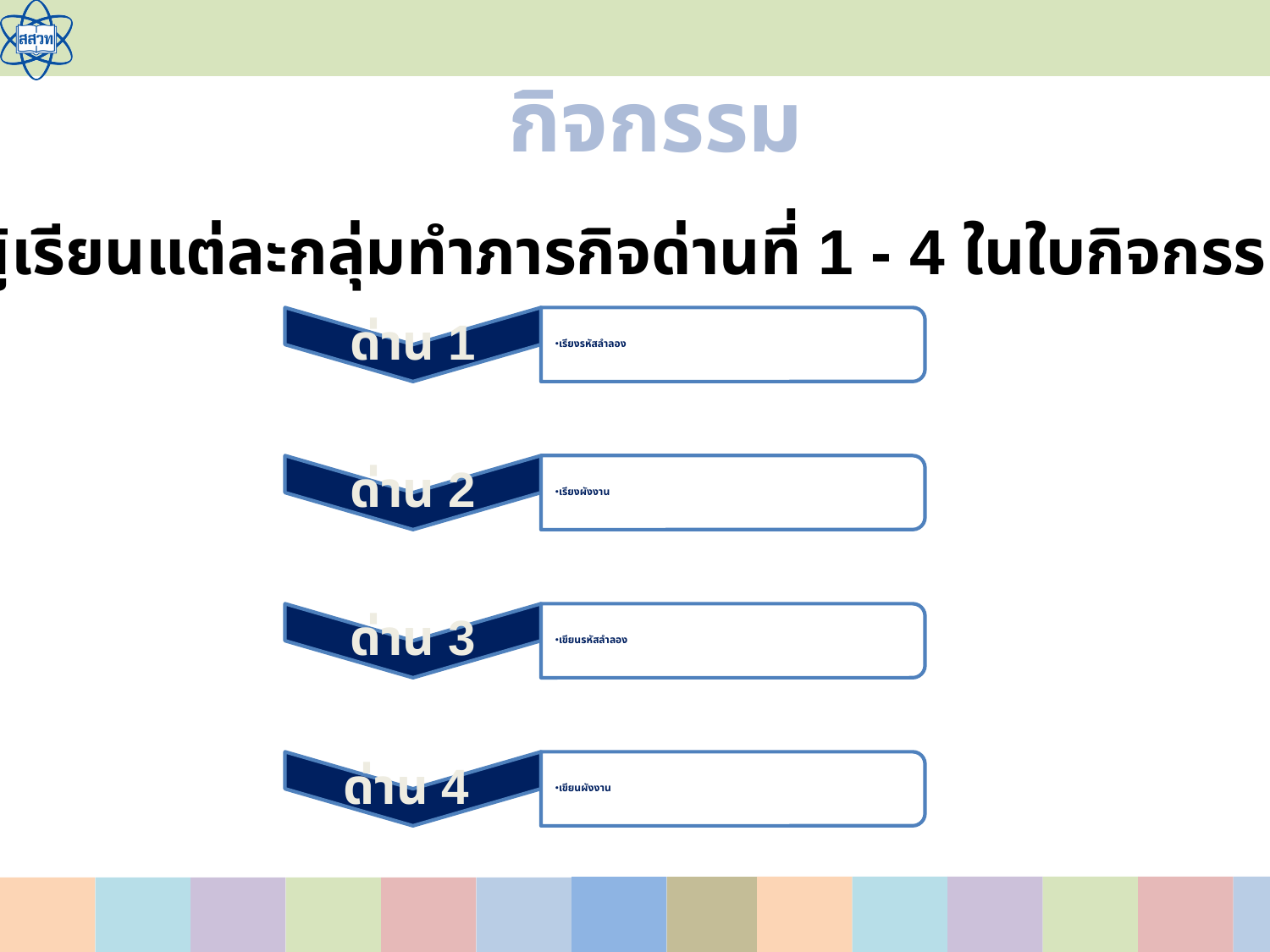

กิจกรรม
ผู้เรียนแต่ละกลุ่มทำภารกิจด่านที่ 1 - 4 ในใบกิจกรรมที่ 3.2

ด่าน 1
เรียงรหัสลำลอง
ด่าน 2
เรียงผังงาน
ด่าน 3
เขียนรหัสลำลอง
ด่าน 4
เขียนผังงาน